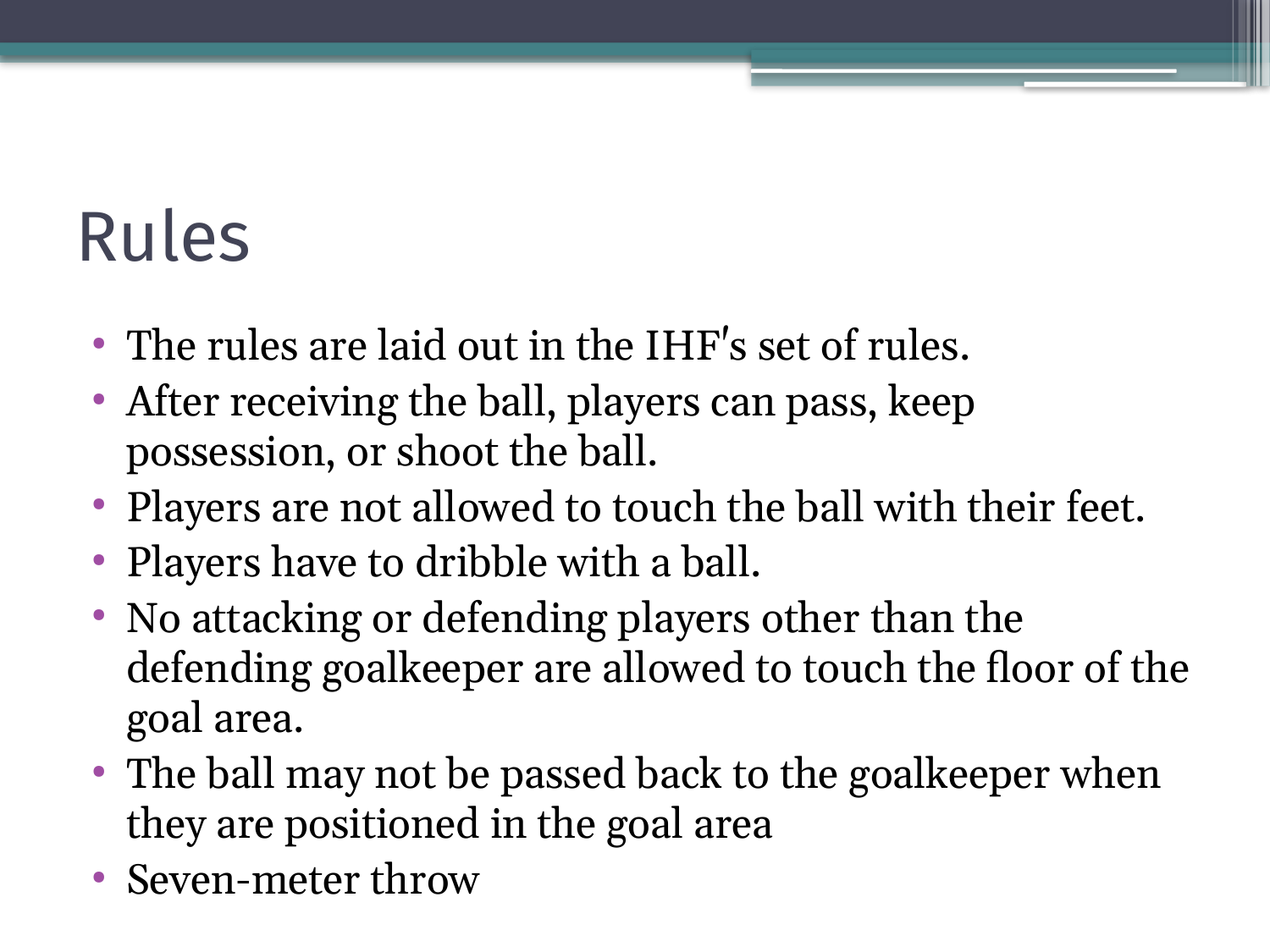

# Rules
The rules are laid out in the IHF's set of rules.
After receiving the ball, players can pass, keep possession, or shoot the ball.
Players are not allowed to touch the ball with their feet.
Players have to dribble with a ball.
No attacking or defending players other than the defending goalkeeper are allowed to touch the floor of the goal area.
The ball may not be passed back to the goalkeeper when they are positioned in the goal area
Seven-meter throw